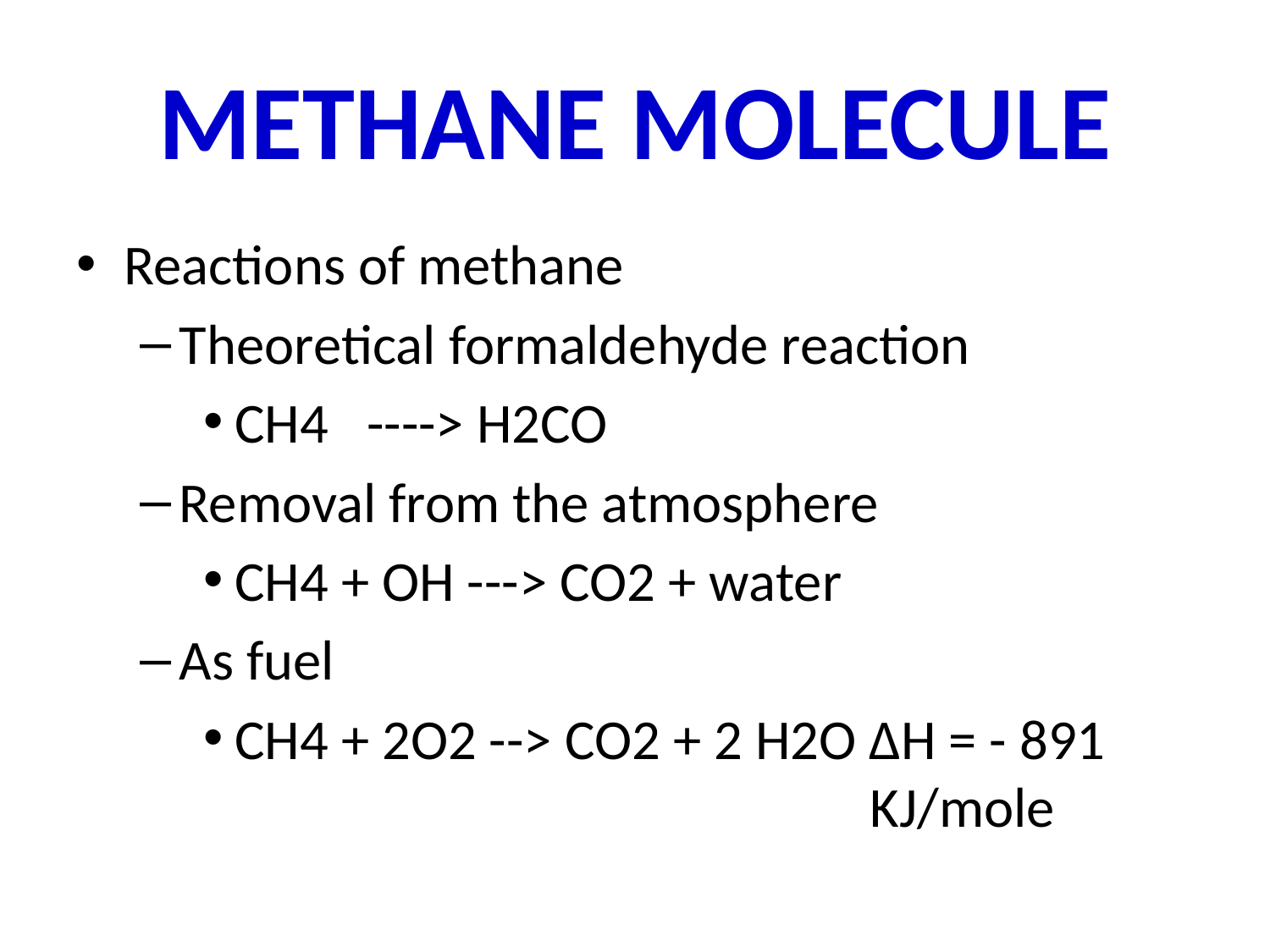

# METHANE MOLECULE
Reactions of methane
Theoretical formaldehyde reaction
CH4   ----> H2CO
Removal from the atmosphere
CH4 + OH ---> CO2 + water
As fuel
CH4 + 2O2 --> CO2 + 2 H2O ∆H = - 891 						KJ/mole